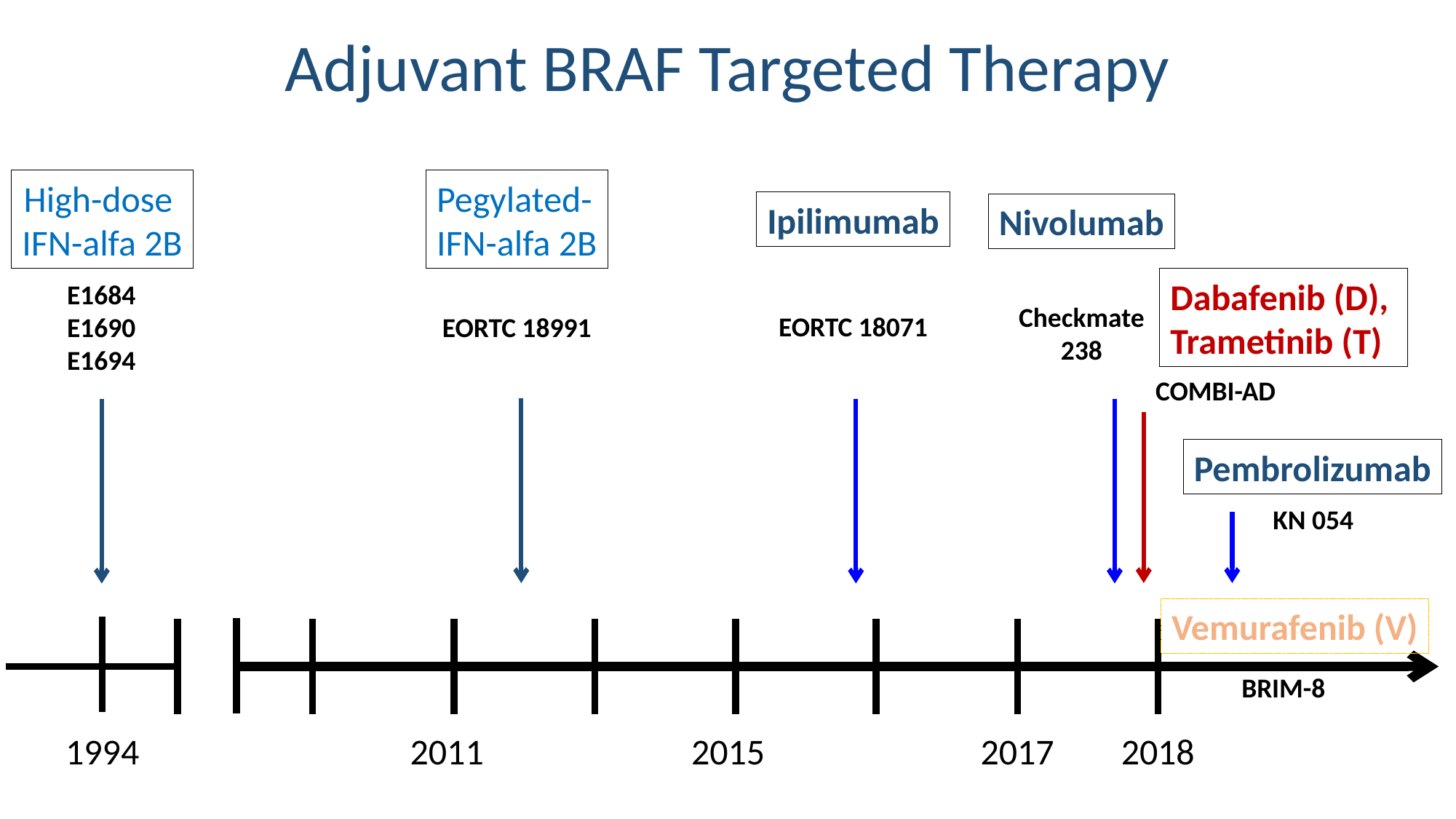

Adjuvant BRAF Targeted Therapy
High-dose
IFN-alfa 2B
Pegylated-
IFN-alfa 2B
Ipilimumab
Nivolumab
Dabafenib (D),
Trametinib (T)
E1684
E1690
E1694
Checkmate
238
EORTC 18071
EORTC 18991
COMBI-AD
Pembrolizumab
KN 054
Vemurafenib (V)
BRIM-8
1994
2017
2018
2011
2015